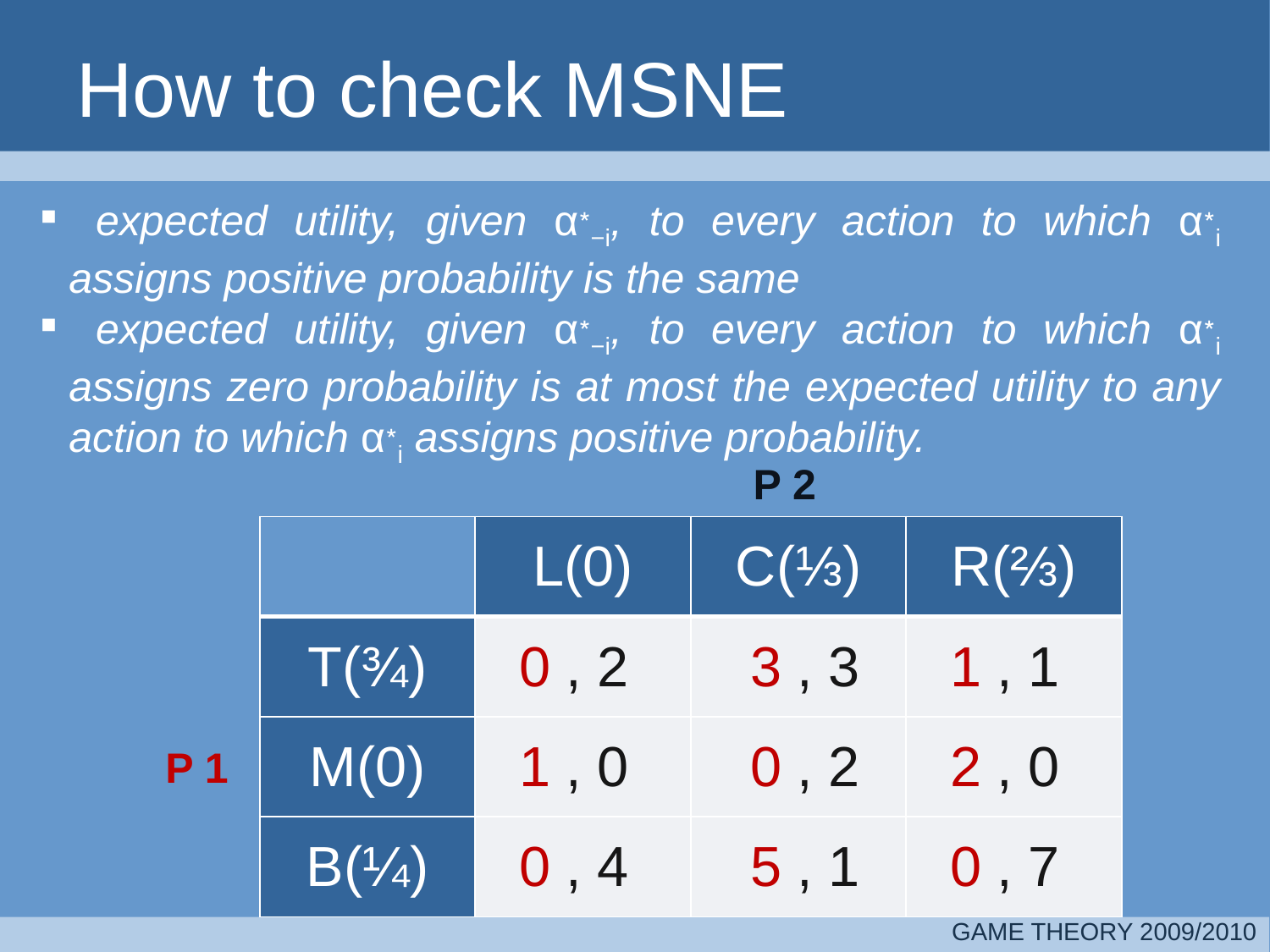

# How to check MSNE
 expected utility, given α∗−i, to every action to which α∗i assigns positive probability is the same
 expected utility, given α∗−i, to every action to which α∗i assigns zero probability is at most the expected utility to any action to which α∗i assigns positive probability.

P 2
|  | L(0) | C(⅓) | R(⅔) |
| --- | --- | --- | --- |
| T(¾) | 0 , 2 | 3 , 3 | 1 , 1 |
| M(0) | 1 , 0 | 0 , 2 | 2 , 0 |
| B(¼) | 0 , 4 | 5 , 1 | 0 , 7 |
P 1
GAME THEORY 2009/2010